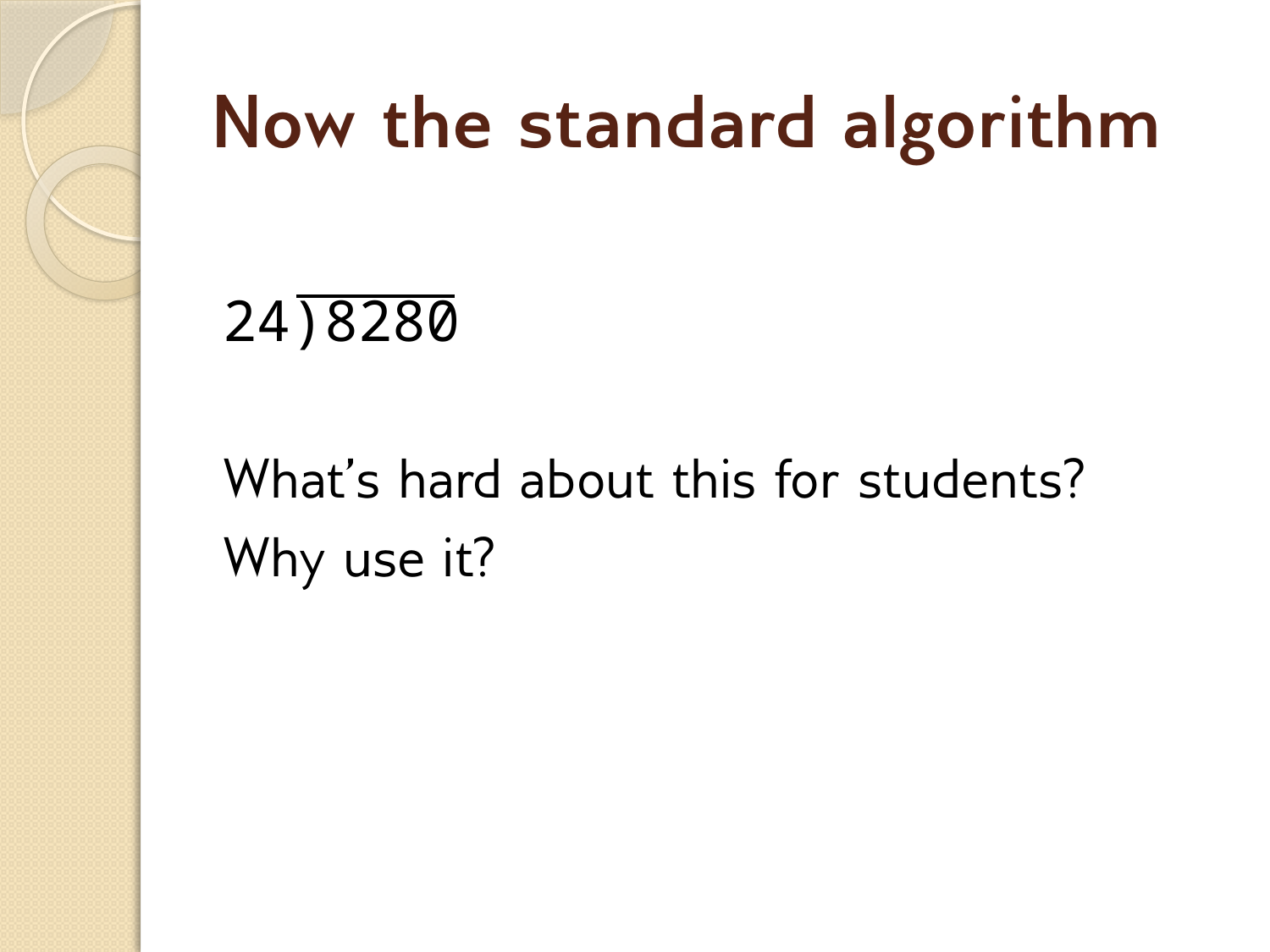

# Now the standard algorithm

24)8280

What’s hard about this for students?
Why use it?